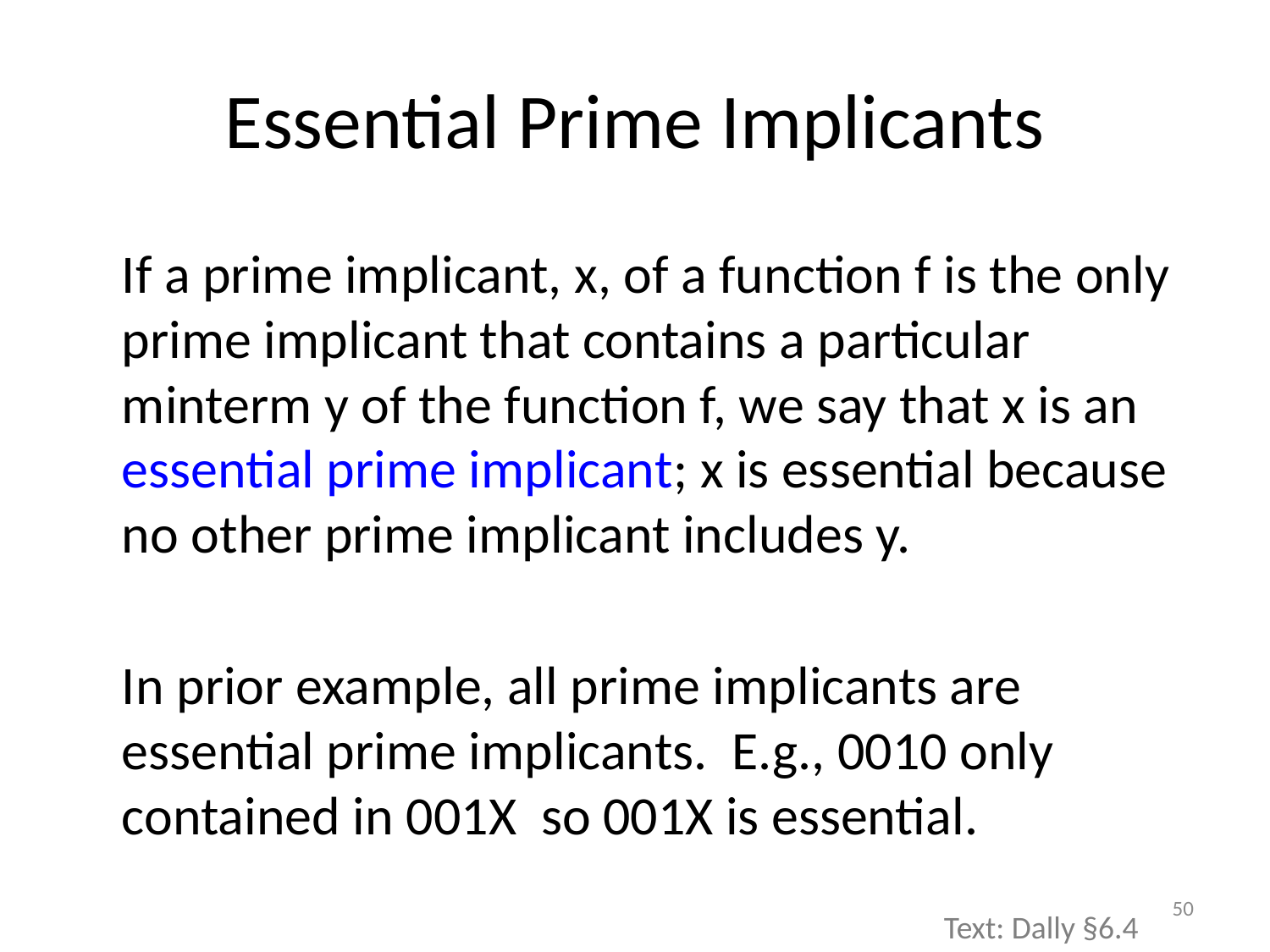

# Essential Prime Implicants
	If a prime implicant, x, of a function f is the only prime implicant that contains a particular minterm y of the function f, we say that x is an essential prime implicant; x is essential because no other prime implicant includes y.

	In prior example, all prime implicants are essential prime implicants.  E.g., 0010 only contained in 001X  so 001X is essential.
50
Text: Dally §6.4